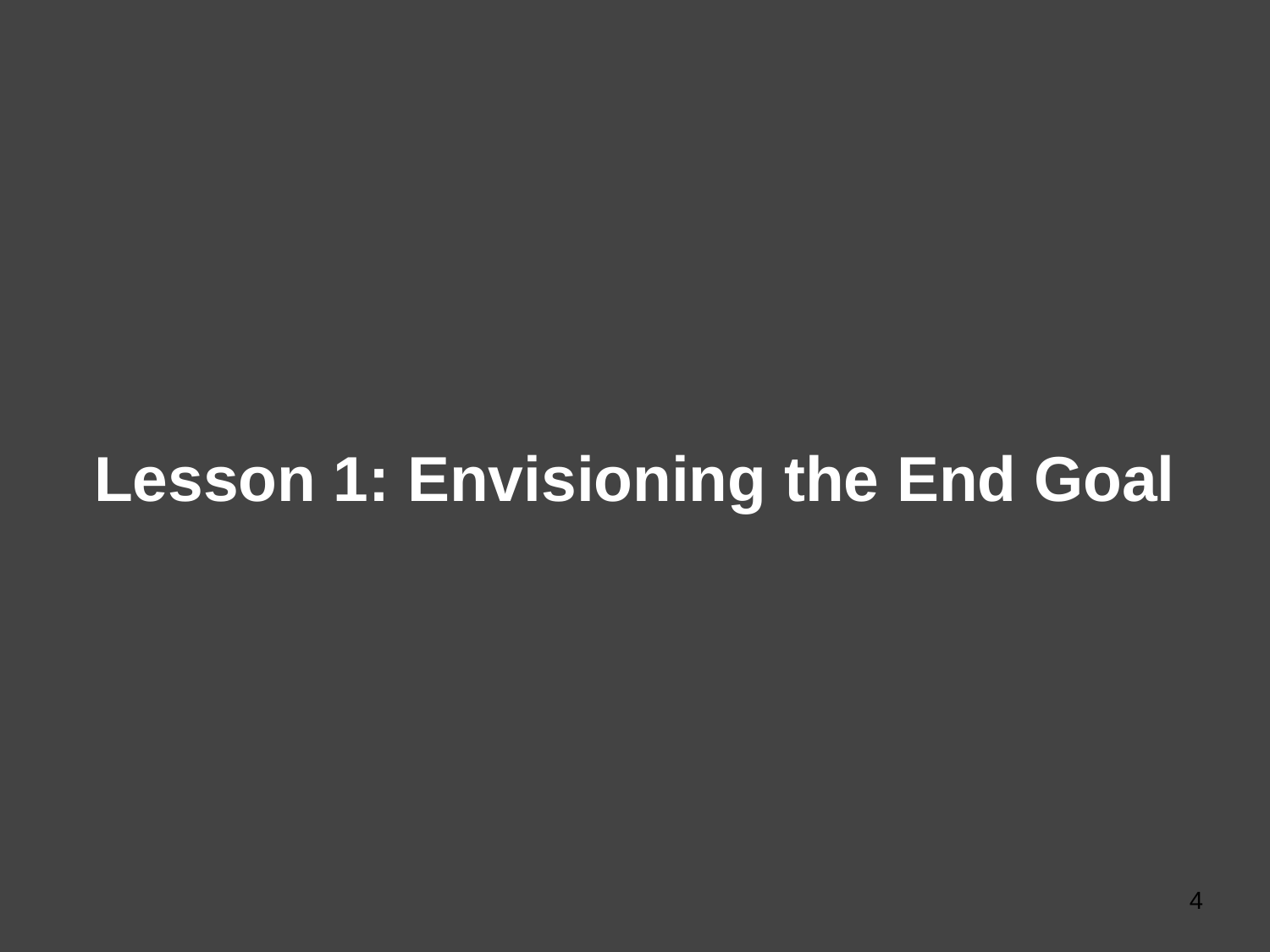

# Lesson 1: Envisioning the End Goal
4